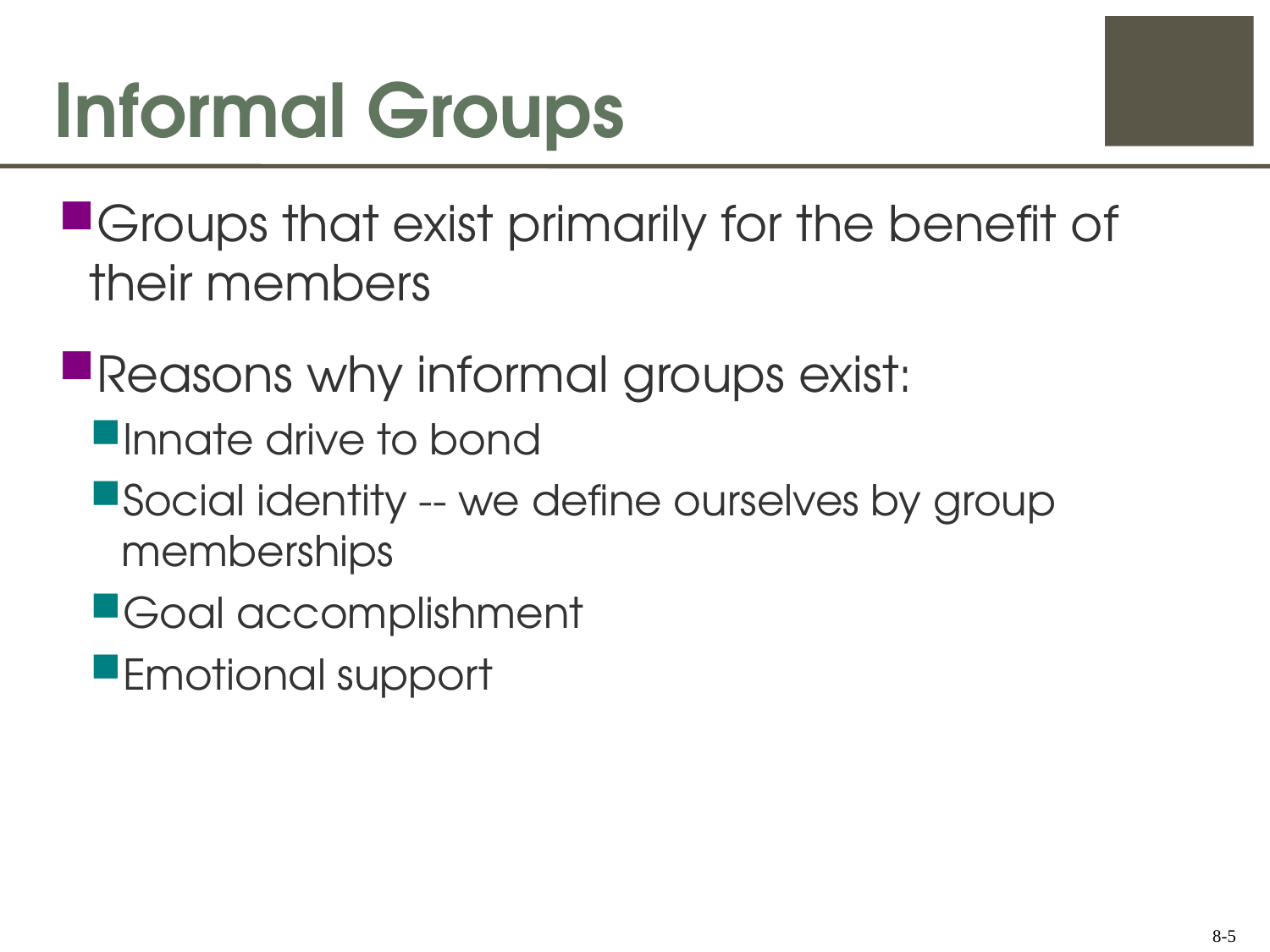

# Informal Groups
Groups that exist primarily for the benefit of their members
Reasons why informal groups exist:
Innate drive to bond
Social identity -- we define ourselves by group memberships
Goal accomplishment
Emotional support